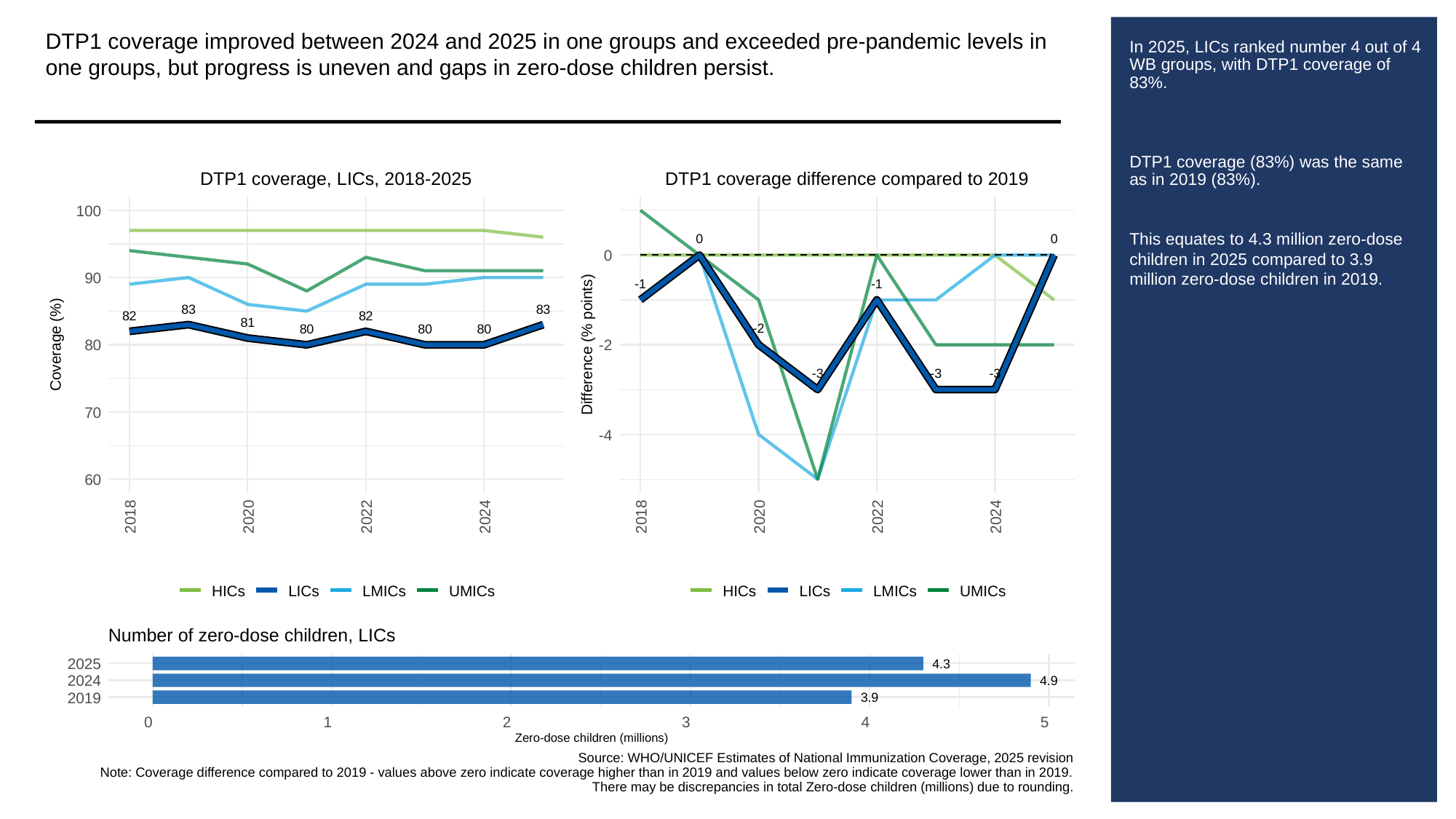

DTP1 coverage improved between 2024 and 2025 in one groups and exceeded pre-pandemic levels in one groups, but progress is uneven and gaps in zero-dose children persist.
# In 2025, LICs ranked number 4 out of 4 WB groups, with DTP1 coverage of 83%.

DTP1 coverage (83%) was the same as in 2019 (83%).

This equates to 4.3 million zero-dose children in 2025 compared to 3.9 million zero-dose children in 2019.

DTP1 coverage, LICs, 2018-2025
DTP1 coverage difference compared to 2019

100

0
0

0

90

-1
-1

83
83
82
82

81
-2
80
80
80

Coverage (%)
80
Difference (% points)
-2

-3
-3
-3

70

-4

60

2018
2020
2022
2024
2018
2020
2022
2024
HICs
LICs
LMICs
UMICs
HICs
LICs
LMICs
UMICs

Number of zero-dose children, LICs

2025
4.3

2024
4.9

2019
3.9

0
1
2
3
4
5
Zero-dose children (millions)
Source: WHO/UNICEF Estimates of National Immunization Coverage, 2025 revision
Note: Coverage difference compared to 2019 - values above zero indicate coverage higher than in 2019 and values below zero indicate coverage lower than in 2019.
There may be discrepancies in total Zero-dose children (millions) due to rounding.